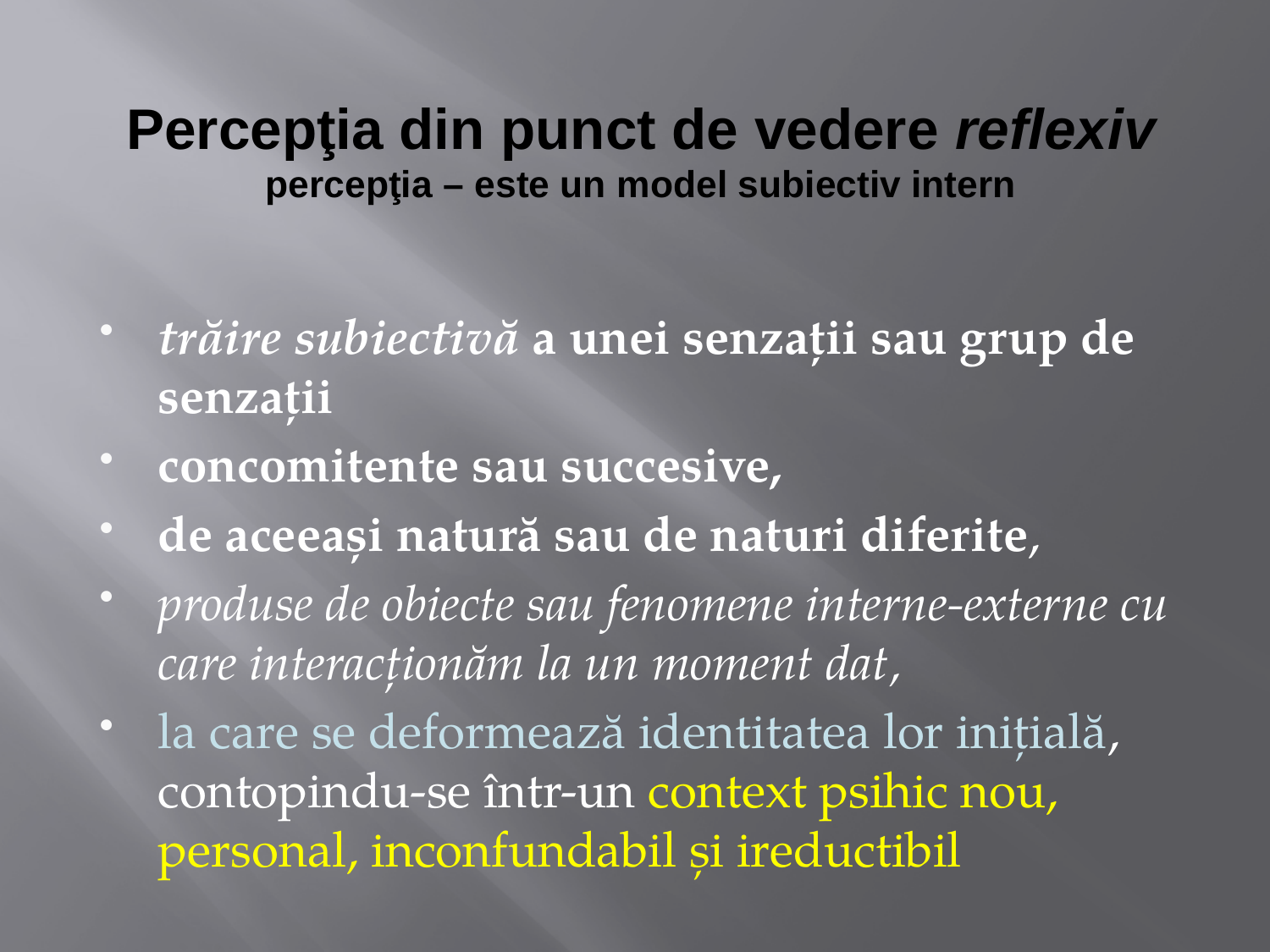

# Percepţia din punct de vedere reflexiv percepţia – este un model subiectiv intern
trăire subiectivă a unei senzaţii sau grup de senzaţii
concomitente sau succesive,
de aceeaşi natură sau de naturi diferite,
produse de obiecte sau fenomene interne-externe cu care interacţionăm la un moment dat,
la care se deformează identitatea lor iniţială, contopindu-se într-un context psihic nou, personal, inconfundabil şi ireductibil